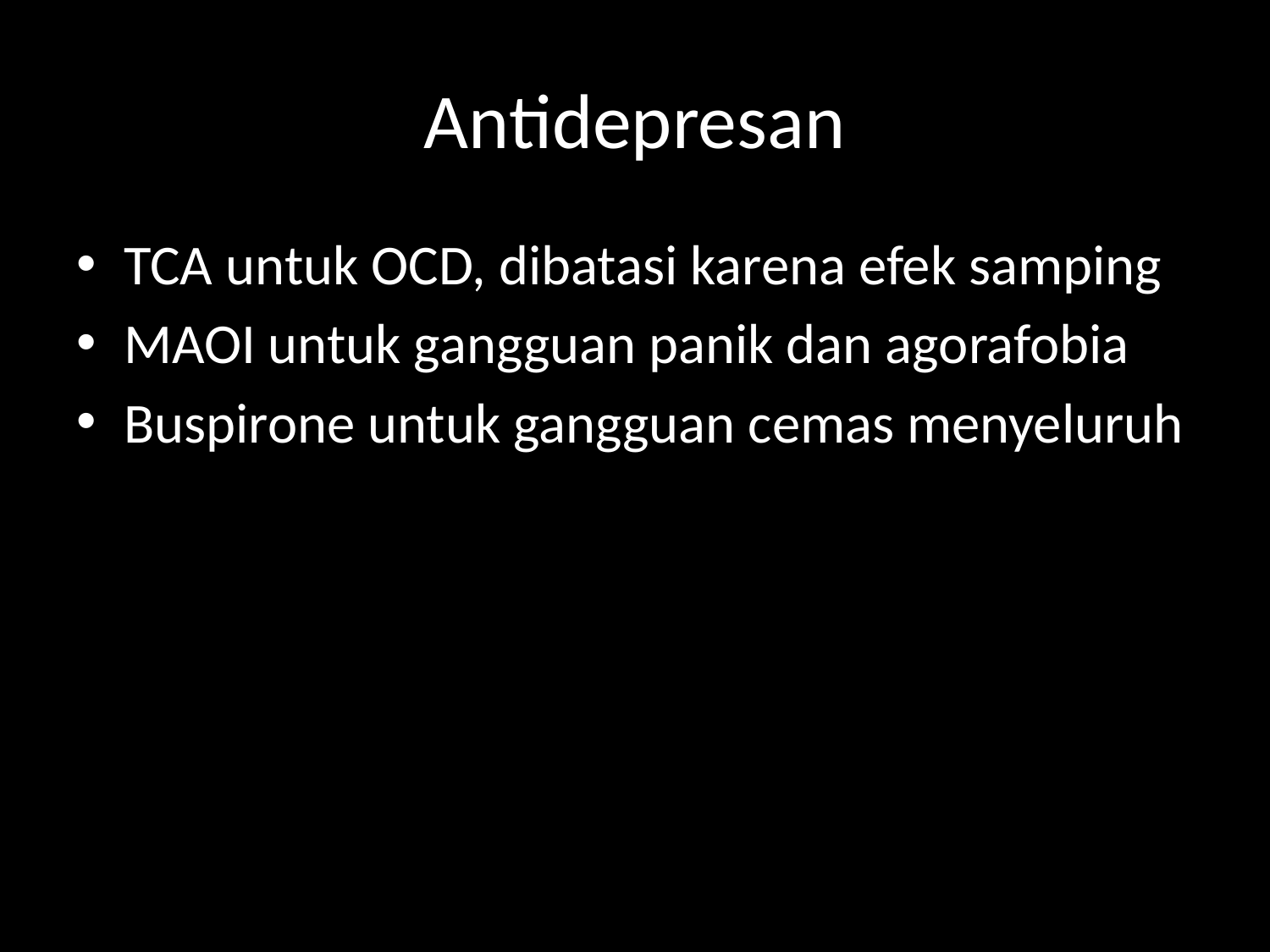

# Antidepresan
TCA untuk OCD, dibatasi karena efek samping
MAOI untuk gangguan panik dan agorafobia
Buspirone untuk gangguan cemas menyeluruh